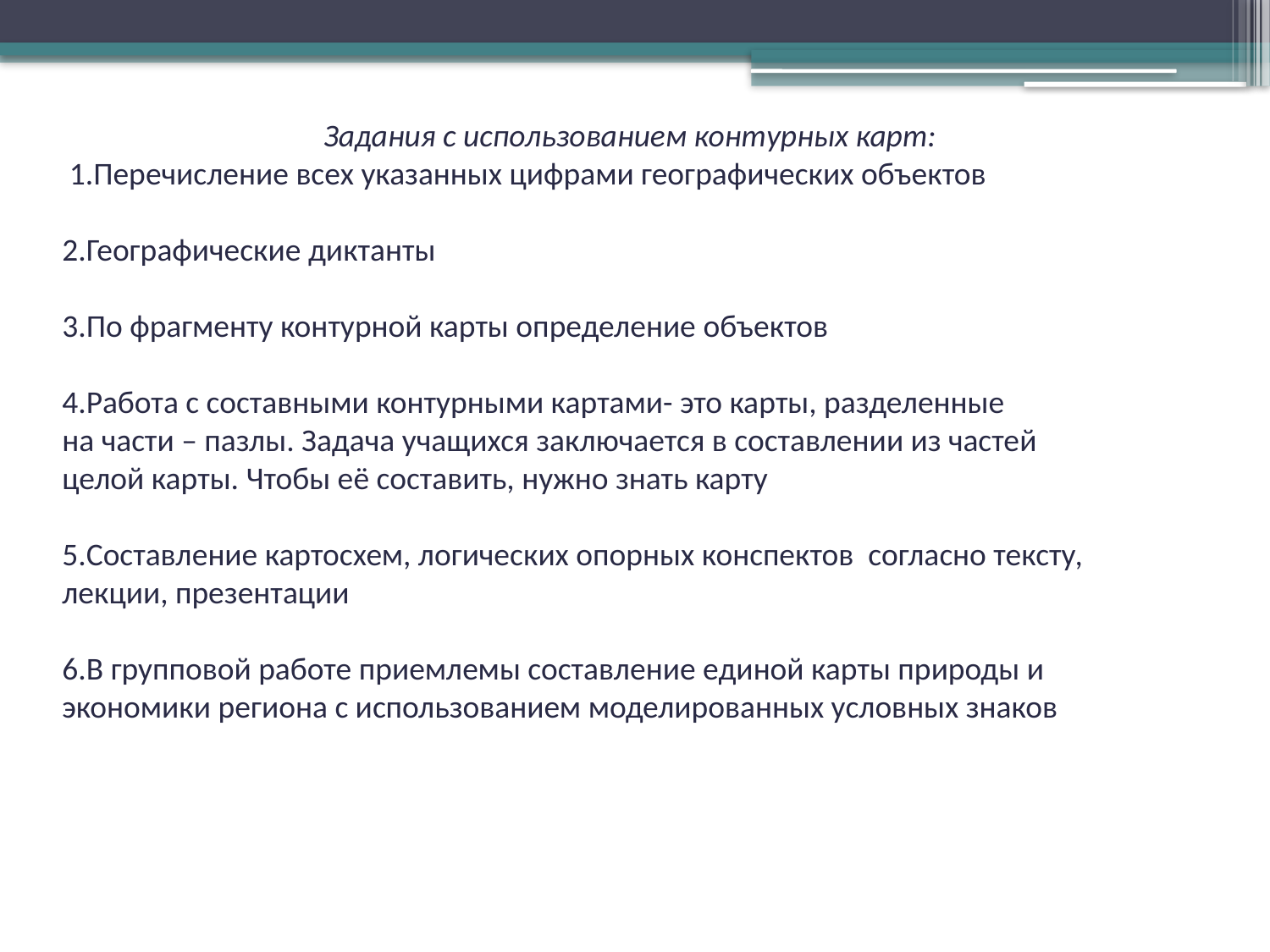

Задания с использованием контурных карт:
 1.Перечисление всех указанных цифрами географических объектов

2.Географические диктанты

3.По фрагменту контурной карты определение объектов

4.Работа с составными контурными картами- это карты, разделенные
на части – пазлы. Задача учащихся заключается в составлении из частей
целой карты. Чтобы её составить, нужно знать карту

5.Составление картосхем, логических опорных конспектов  согласно тексту,
лекции, презентации

6.В групповой работе приемлемы составление единой карты природы и
экономики региона с использованием моделированных условных знаков